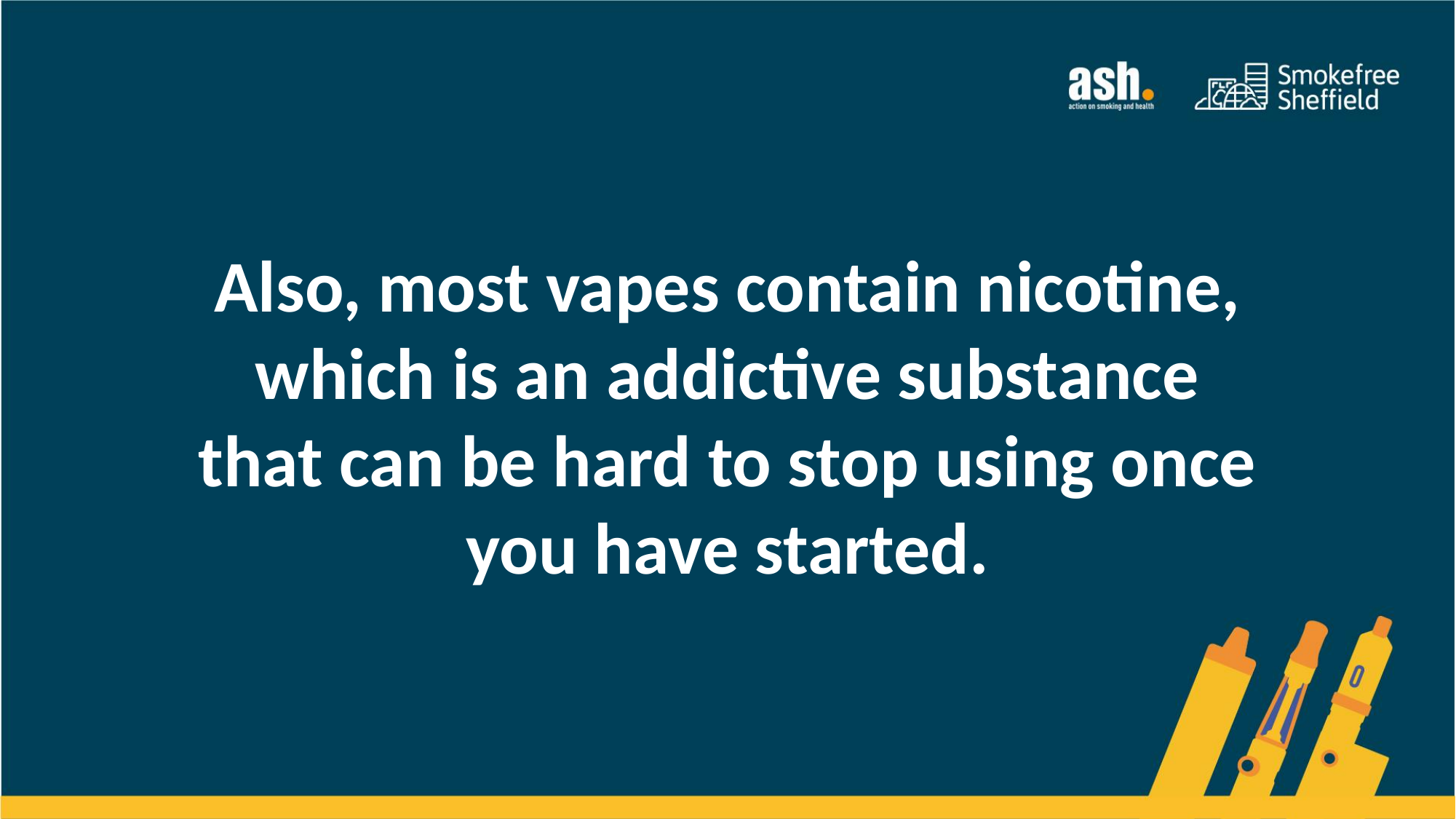

Also, most vapes contain nicotine, which is an addictive substance that can be hard to stop using once you have started.